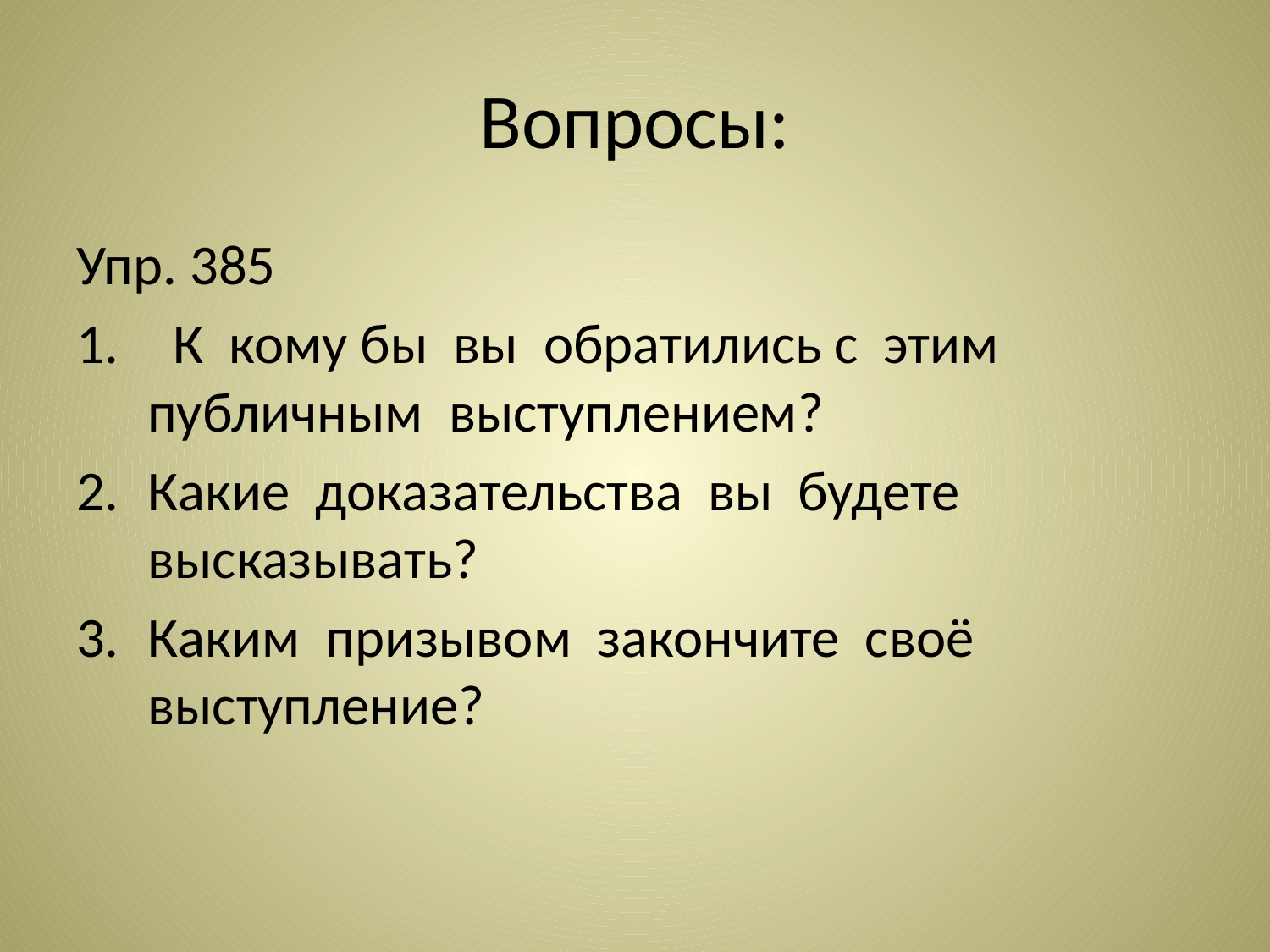

# Вопросы:
Упр. 385
  К  кому бы  вы  обратились с  этим  публичным  выступлением?
Какие  доказательства  вы  будете  высказывать?
Каким  призывом  закончите  своё выступление?